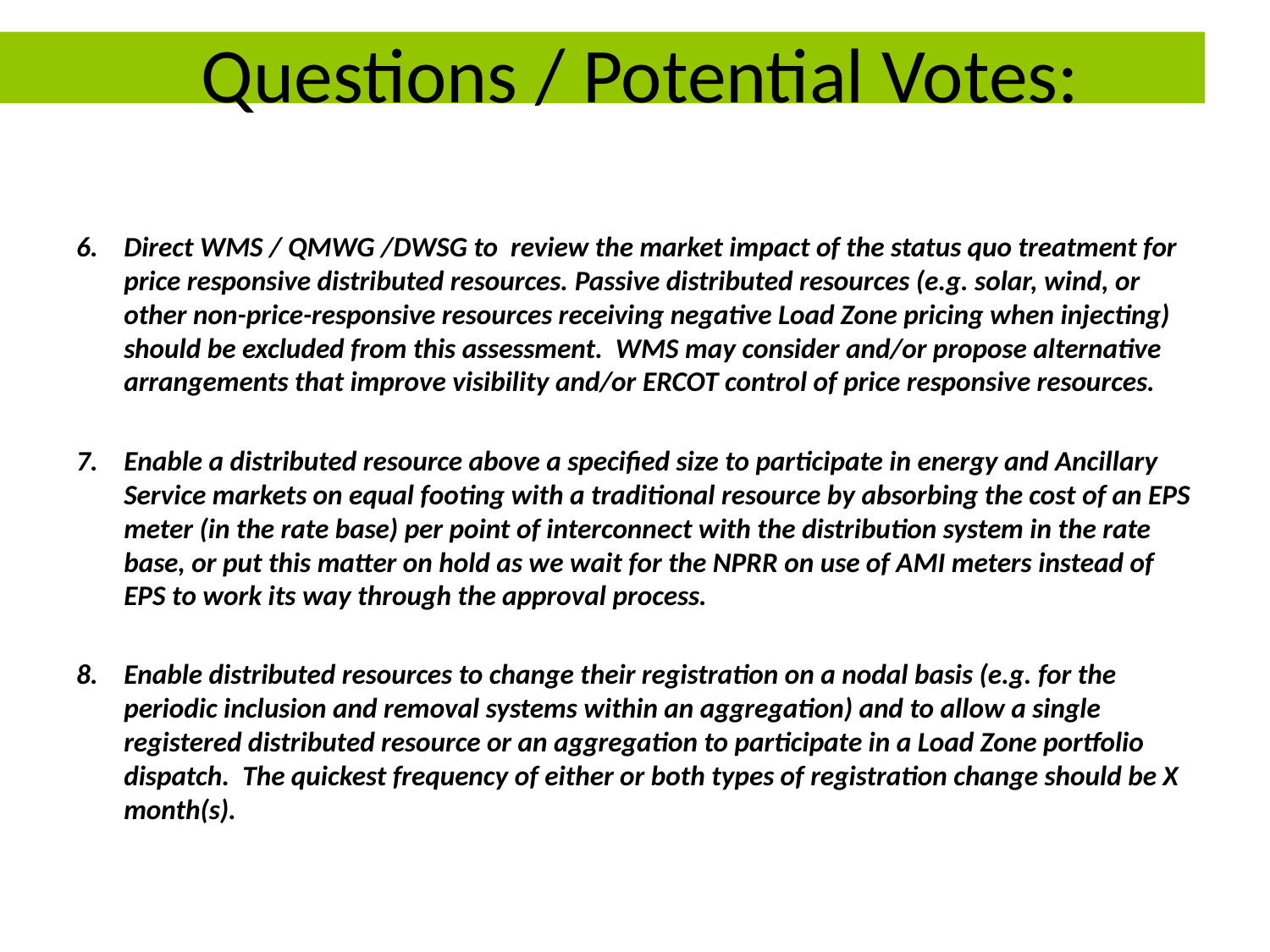

# Questions / Potential Votes:
Direct WMS / QMWG /DWSG to  review the market impact of the status quo treatment for price responsive distributed resources. Passive distributed resources (e.g. solar, wind, or other non-price-responsive resources receiving negative Load Zone pricing when injecting) should be excluded from this assessment.  WMS may consider and/or propose alternative arrangements that improve visibility and/or ERCOT control of price responsive resources.

Enable a distributed resource above a specified size to participate in energy and Ancillary Service markets on equal footing with a traditional resource by absorbing the cost of an EPS meter (in the rate base) per point of interconnect with the distribution system in the rate base, or put this matter on hold as we wait for the NPRR on use of AMI meters instead of EPS to work its way through the approval process.

Enable distributed resources to change their registration on a nodal basis (e.g. for the periodic inclusion and removal systems within an aggregation) and to allow a single registered distributed resource or an aggregation to participate in a Load Zone portfolio dispatch.  The quickest frequency of either or both types of registration change should be X month(s).